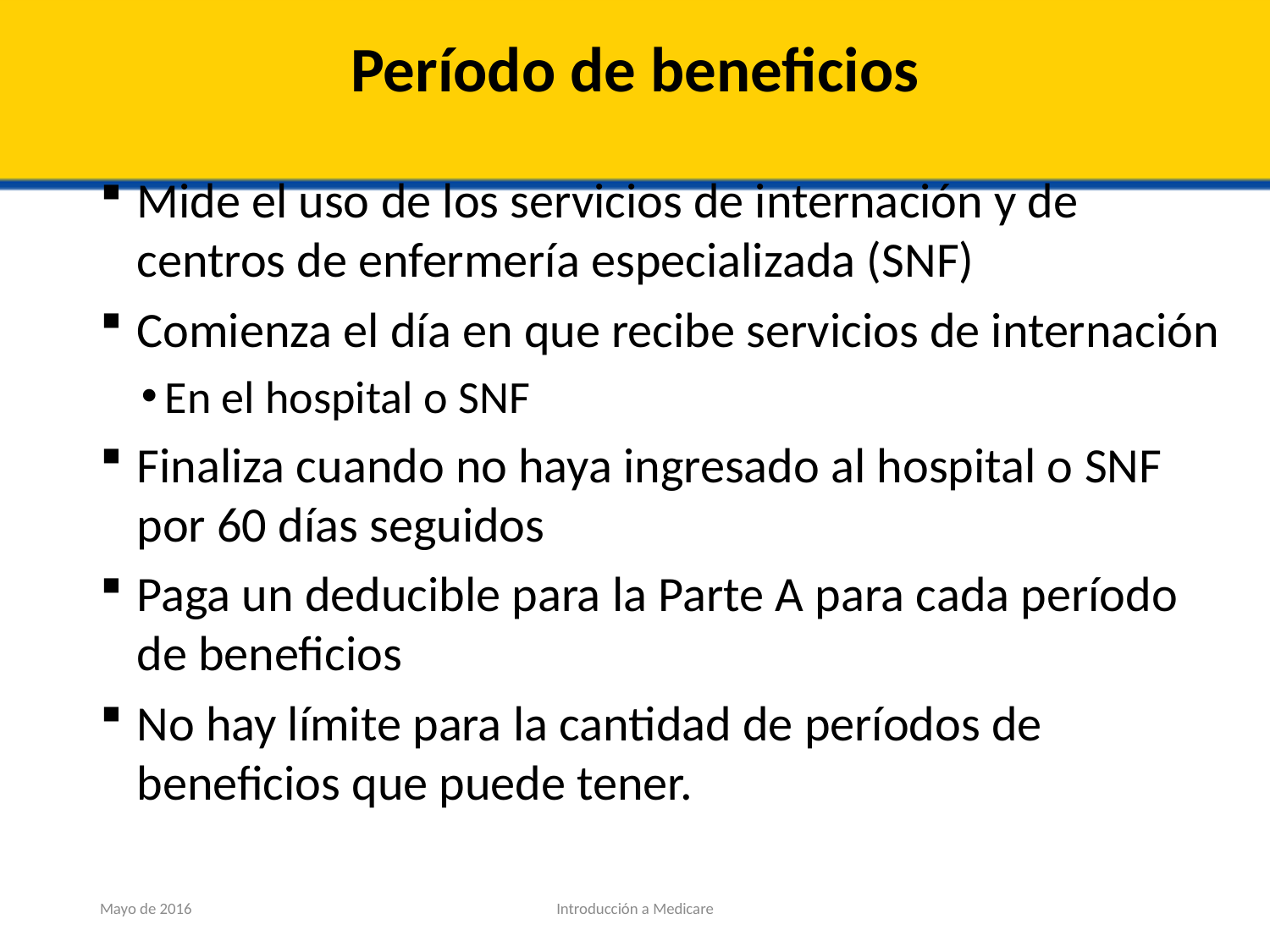

# Período de beneficios
Mide el uso de los servicios de internación y de centros de enfermería especializada (SNF)
Comienza el día en que recibe servicios de internación
En el hospital o SNF
Finaliza cuando no haya ingresado al hospital o SNF por 60 días seguidos
Paga un deducible para la Parte A para cada período de beneficios
No hay límite para la cantidad de períodos de beneficios que puede tener.

Mayo de 2016
Introducción a Medicare